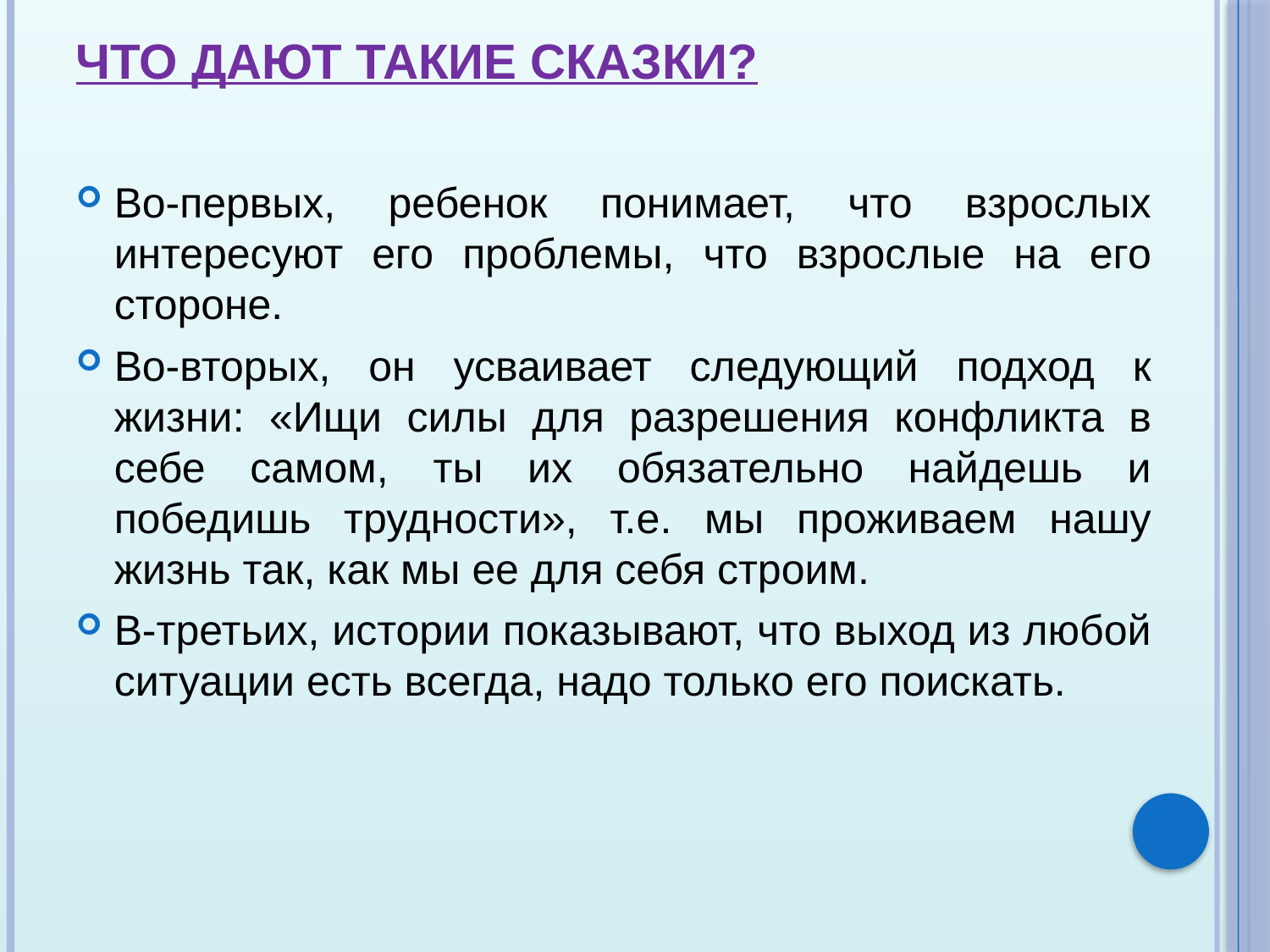

# Что дают такие сказки?
Во-первых, ребенок понимает, что взрослых интересуют его проблемы, что взрослые на его стороне.
Во-вторых, он усваивает следующий подход к жизни: «Ищи силы для разрешения конфликта в себе самом, ты их обязательно найдешь и победишь трудности», т.е. мы проживаем нашу жизнь так, как мы ее для себя строим.
В-третьих, истории показывают, что выход из любой ситуации есть всегда, надо только его поискать.